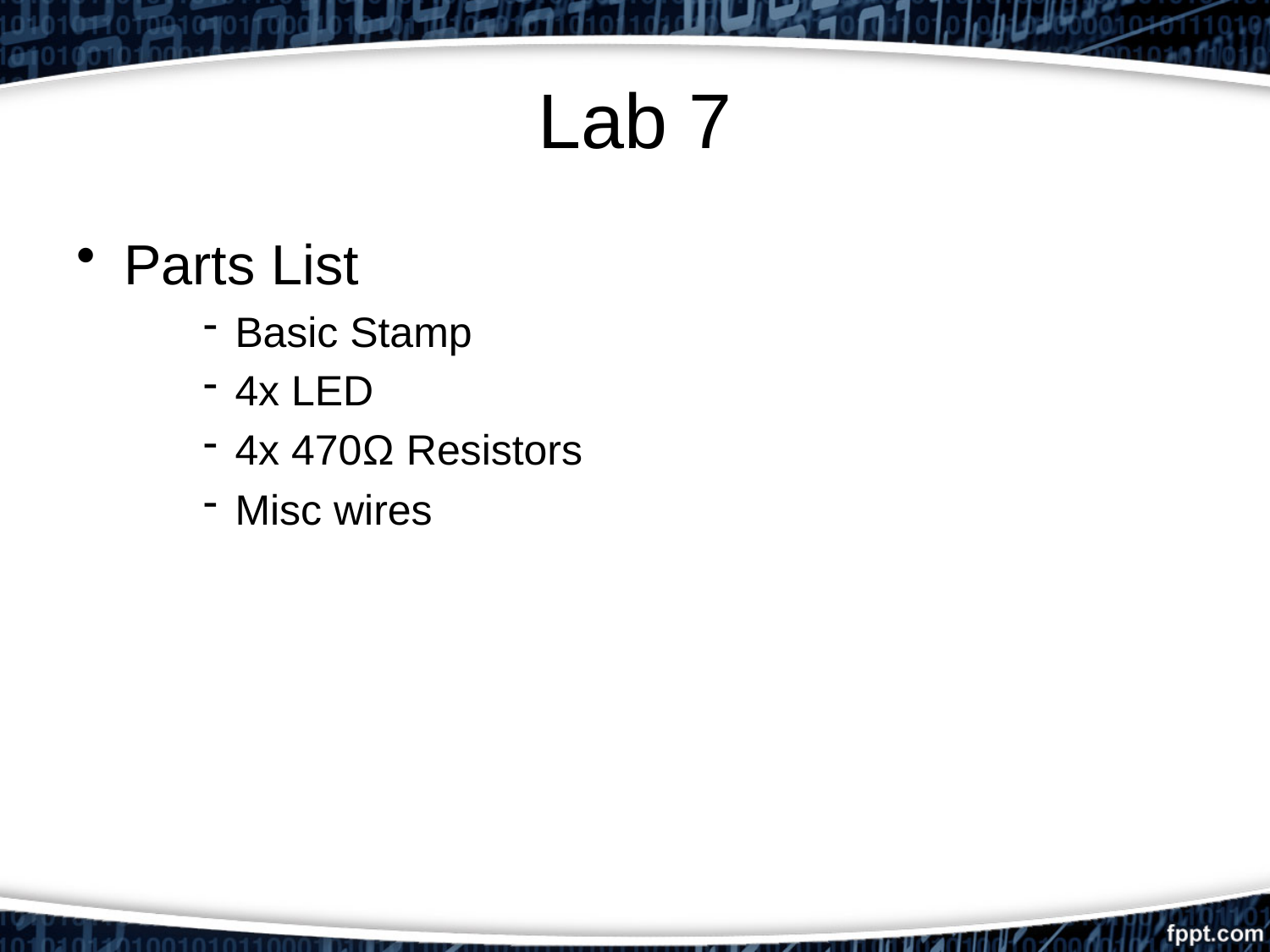

# Lab 7
Parts List
Basic Stamp
4x LED
4x 470Ω Resistors
Misc wires